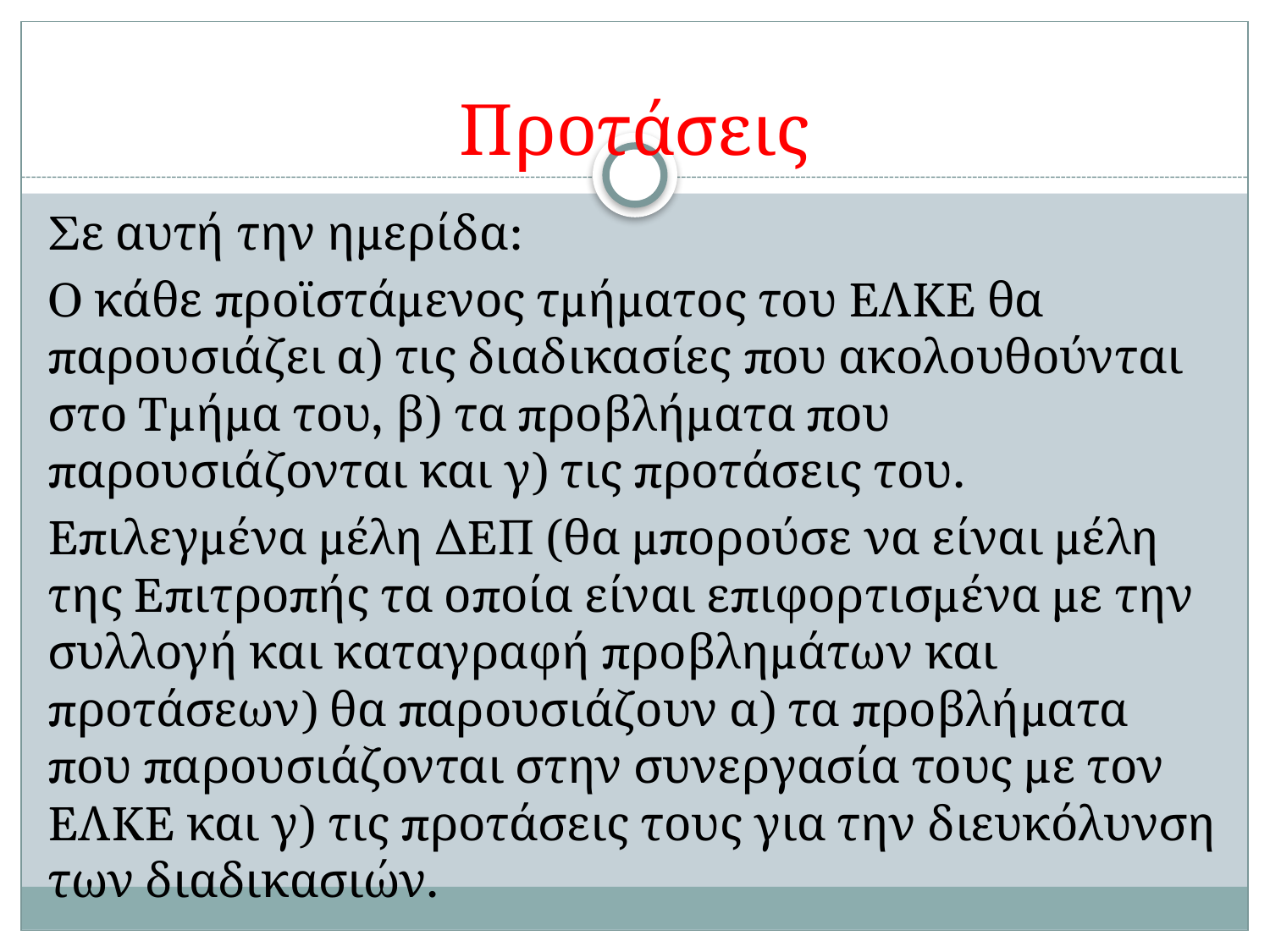

# Προτάσεις
Σε αυτή την ημερίδα:
Ο κάθε προϊστάμενος τμήματος του ΕΛΚΕ θα παρουσιάζει α) τις διαδικασίες που ακολουθούνται στο Τμήμα του, β) τα προβλήματα που παρουσιάζονται και γ) τις προτάσεις του.
Επιλεγμένα μέλη ΔΕΠ (θα μπορούσε να είναι μέλη της Επιτροπής τα οποία είναι επιφορτισμένα με την συλλογή και καταγραφή προβλημάτων και προτάσεων) θα παρουσιάζουν α) τα προβλήματα που παρουσιάζονται στην συνεργασία τους με τον ΕΛΚΕ και γ) τις προτάσεις τους για την διευκόλυνση των διαδικασιών.